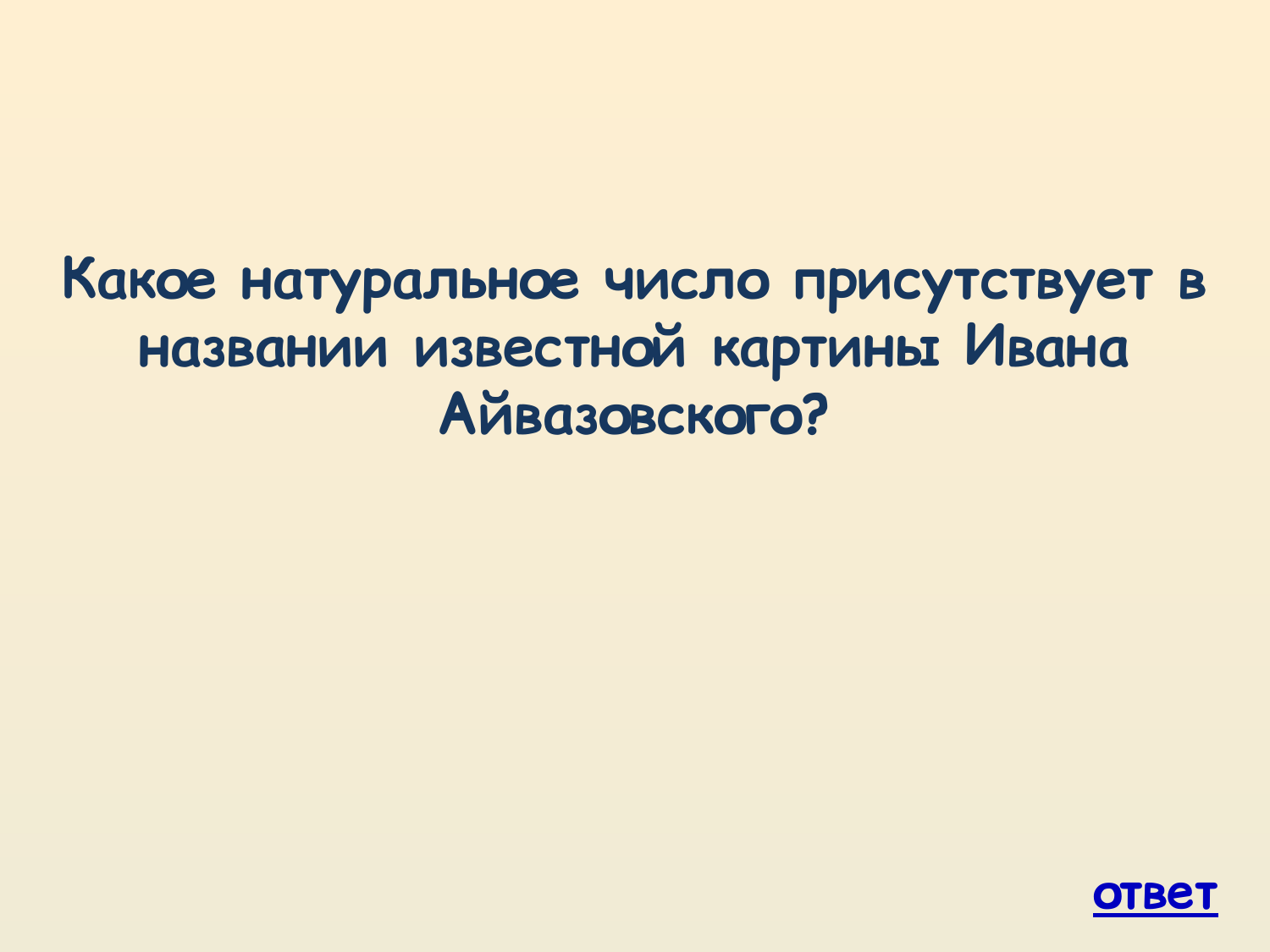

Какое натуральное число присутствует в названии известной картины Ивана Айвазовского?
ответ